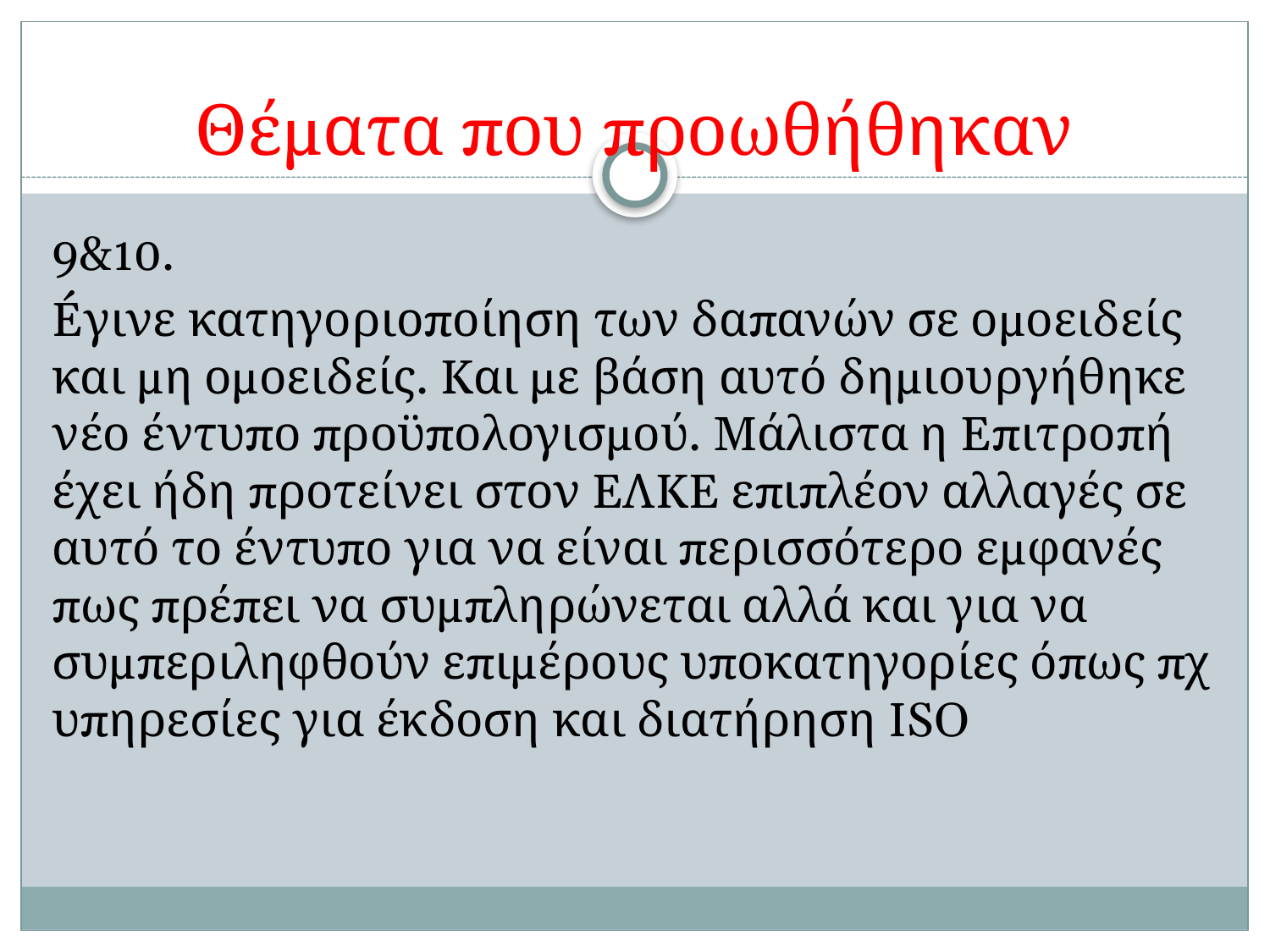

# Θέματα που προωθήθηκαν
9&10.
Έγινε κατηγοριοποίηση των δαπανών σε ομοειδείς και μη ομοειδείς. Και με βάση αυτό δημιουργήθηκε νέο έντυπο προϋπολογισμού. Μάλιστα η Επιτροπή έχει ήδη προτείνει στον ΕΛΚΕ επιπλέον αλλαγές σε αυτό το έντυπο για να είναι περισσότερο εμφανές πως πρέπει να συμπληρώνεται αλλά και για να συμπεριληφθούν επιμέρους υποκατηγορίες όπως πχ υπηρεσίες για έκδοση και διατήρηση ISO